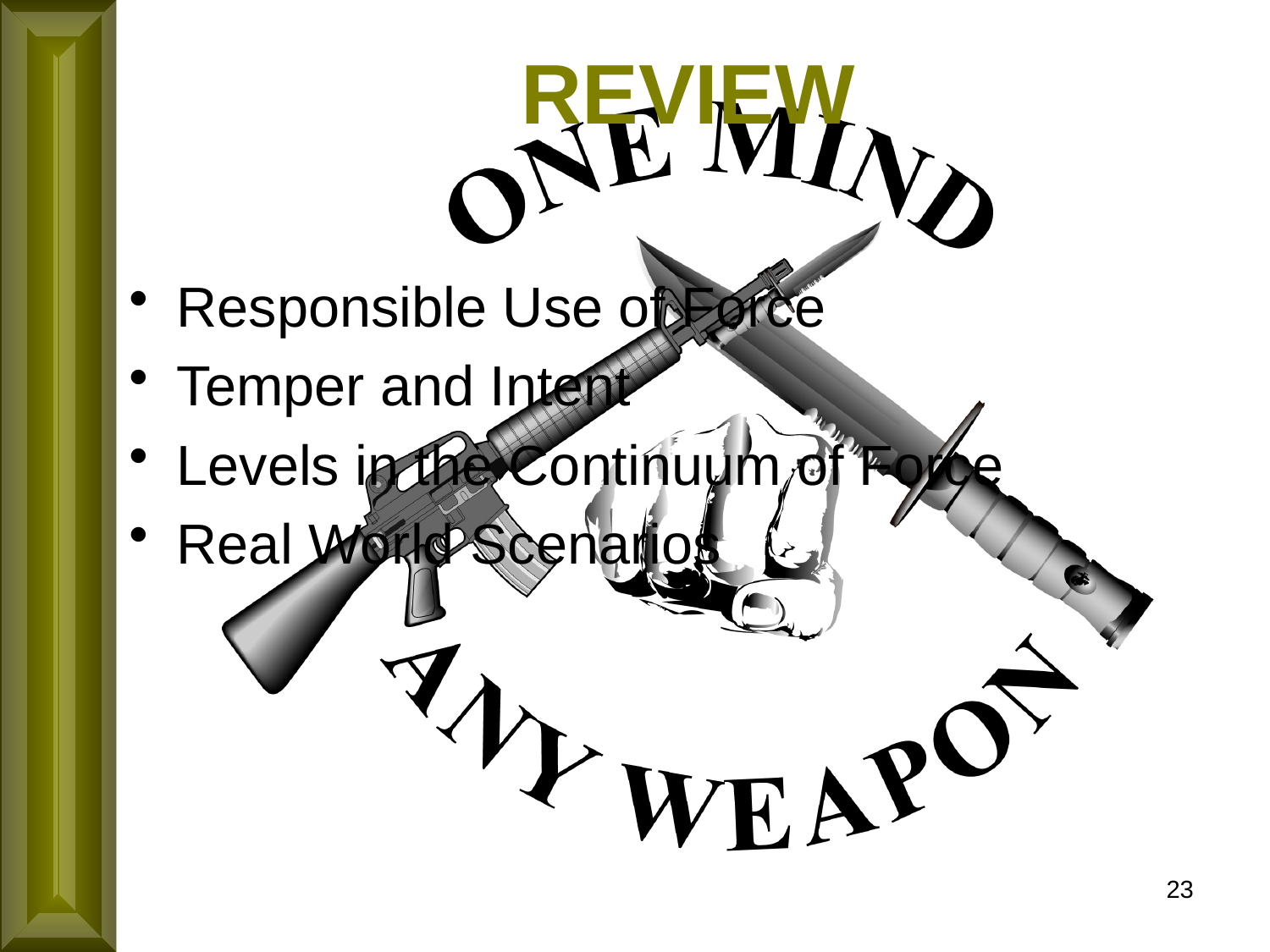

# REVIEW
Responsible Use of Force
Temper and Intent
Levels in the Continuum of Force
Real World Scenarios
23